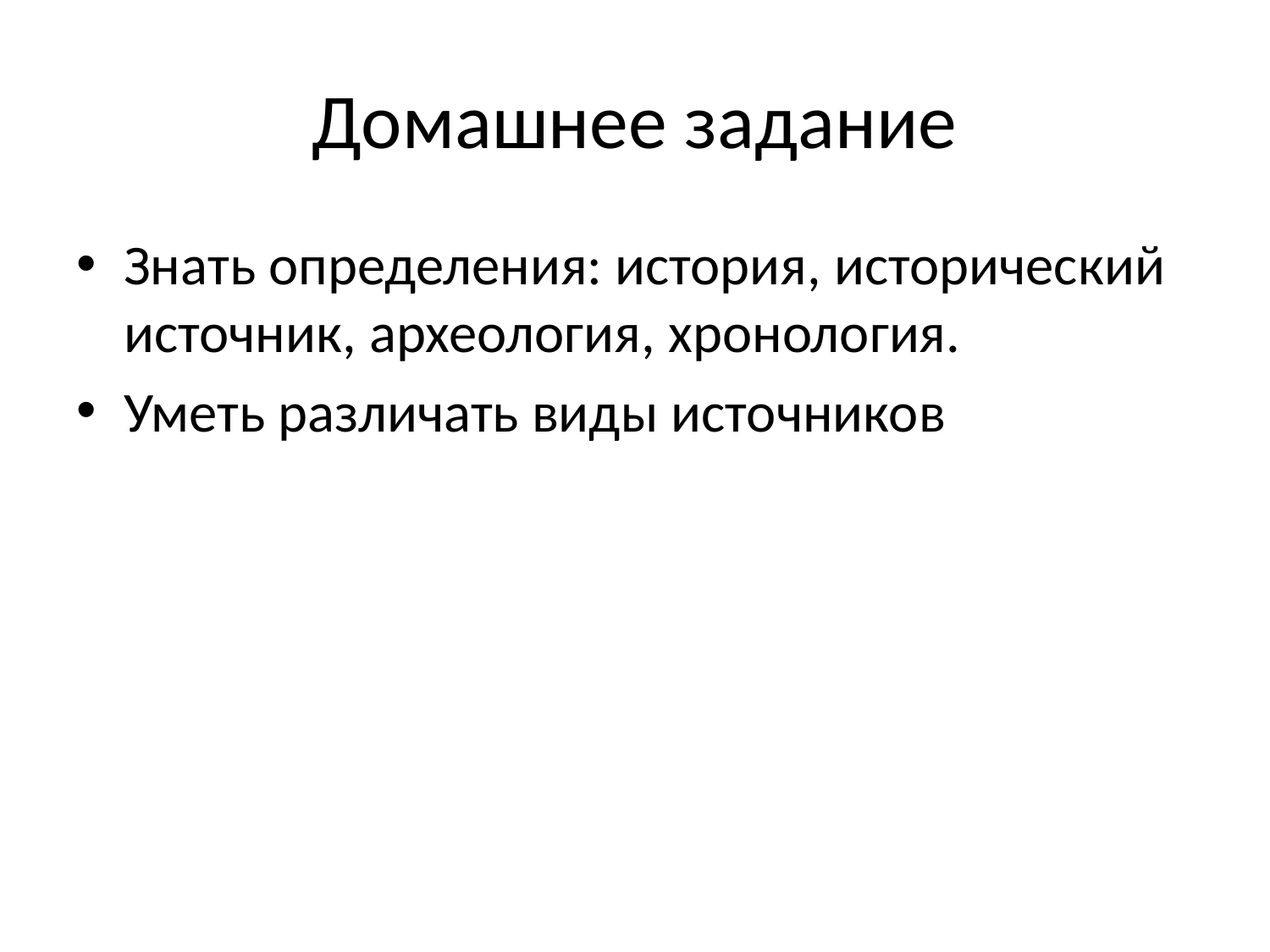

# Домашнее задание
Знать определения: история, исторический источник, археология, хронология.
Уметь различать виды источников